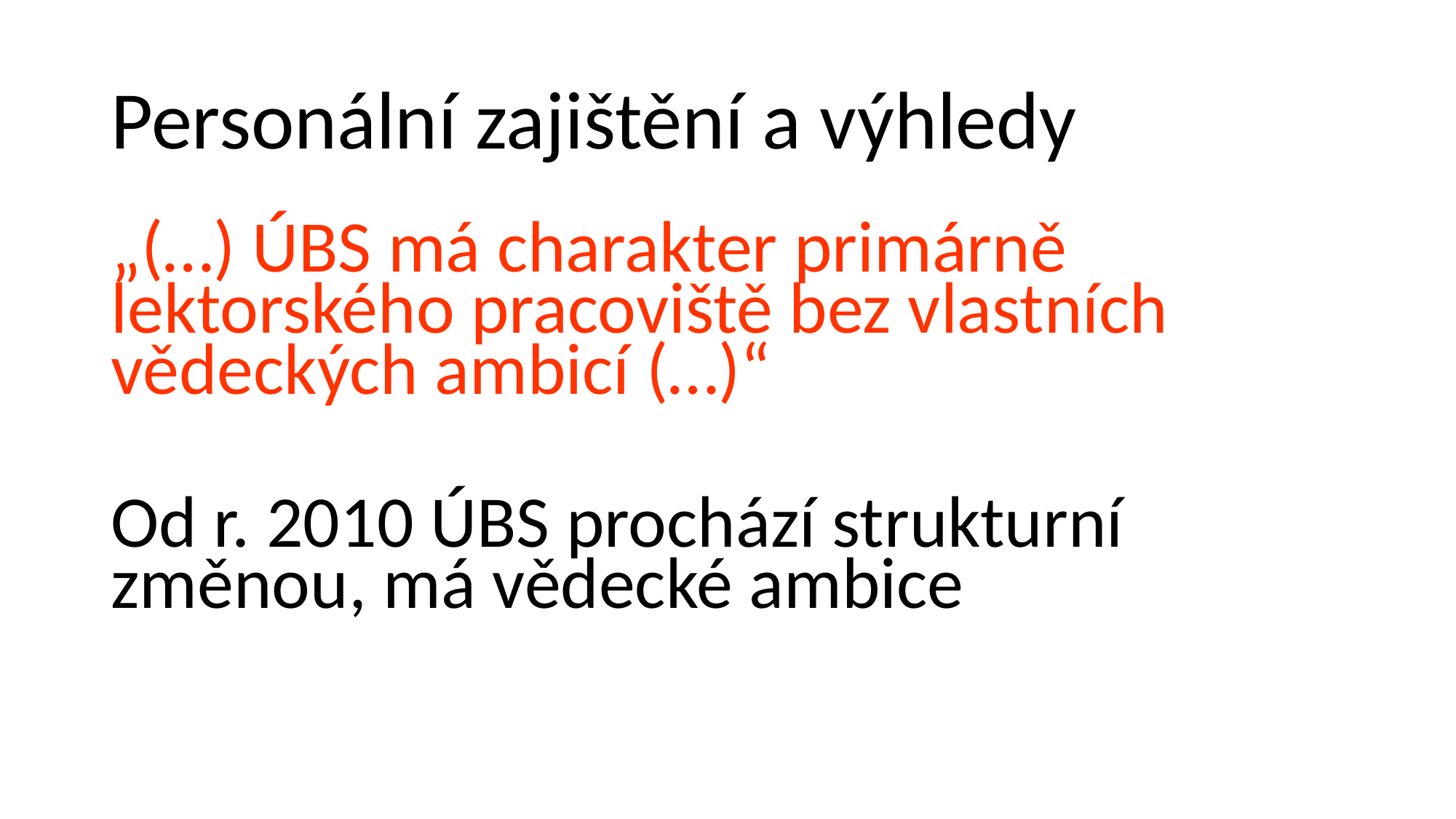

# Personální zajištění a výhledy
„(…) ÚBS má charakter primárně lektorského pracoviště bez vlastních vědeckých ambicí (…)“

Od r. 2010 ÚBS prochází strukturní změnou, má vědecké ambice